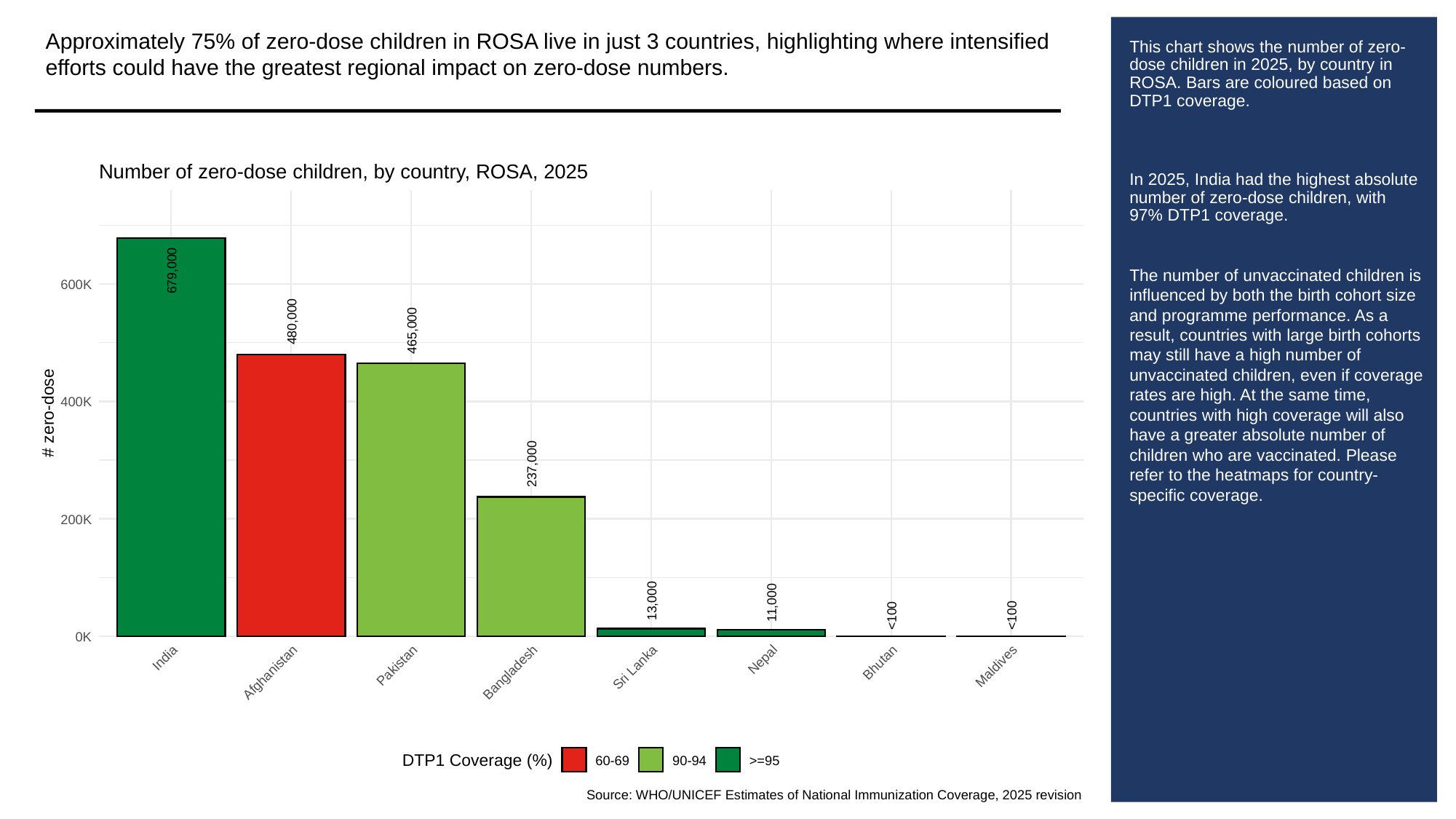

Approximately 75% of zero-dose children in ROSA live in just 3 countries, highlighting where intensified efforts could have the greatest regional impact on zero-dose numbers.
# This chart shows the number of zero-dose children in 2025, by country in ROSA. Bars are coloured based on DTP1 coverage.

In 2025, India had the highest absolute number of zero-dose children, with 97% DTP1 coverage.

The number of unvaccinated children is influenced by both the birth cohort size and programme performance. As a result, countries with large birth cohorts may still have a high number of unvaccinated children, even if coverage rates are high. At the same time, countries with high coverage will also have a greater absolute number of children who are vaccinated. Please refer to the heatmaps for country-specific coverage.

Number of zero-dose children, by country, ROSA, 2025

679,000
600K

480,000
465,000

400K

# zero-dose
237,000

200K

13,000
11,000
<100
<100

0K

India
Nepal
Bhutan
Pakistan
Maldives
Sri Lanka
Afghanistan
Bangladesh

DTP1 Coverage (%)
60-69
90-94
>=95
Source: WHO/UNICEF Estimates of National Immunization Coverage, 2025 revision